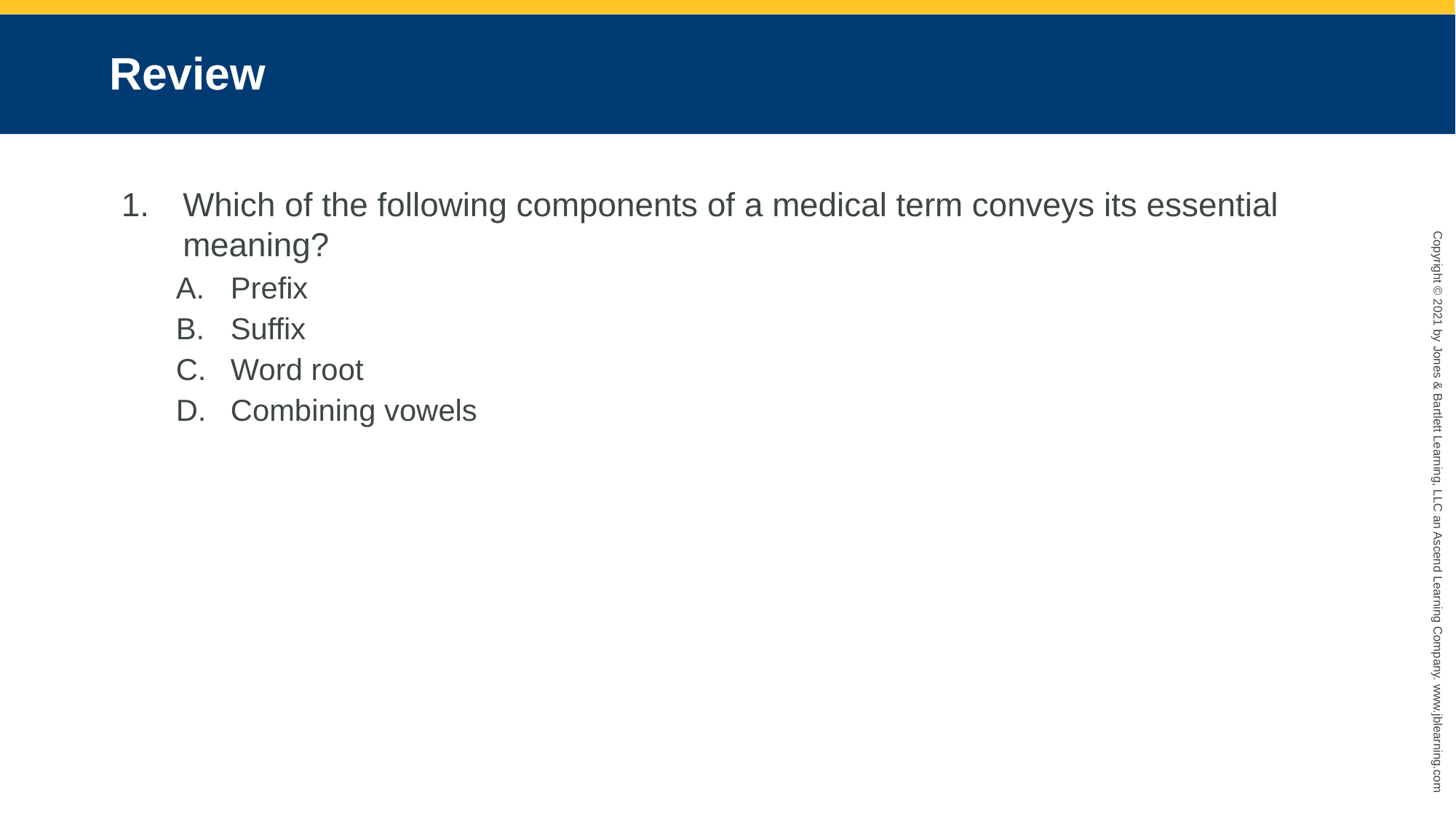

# Review
Which of the following components of a medical term conveys its essential meaning?
Prefix
Suffix
Word root
Combining vowels